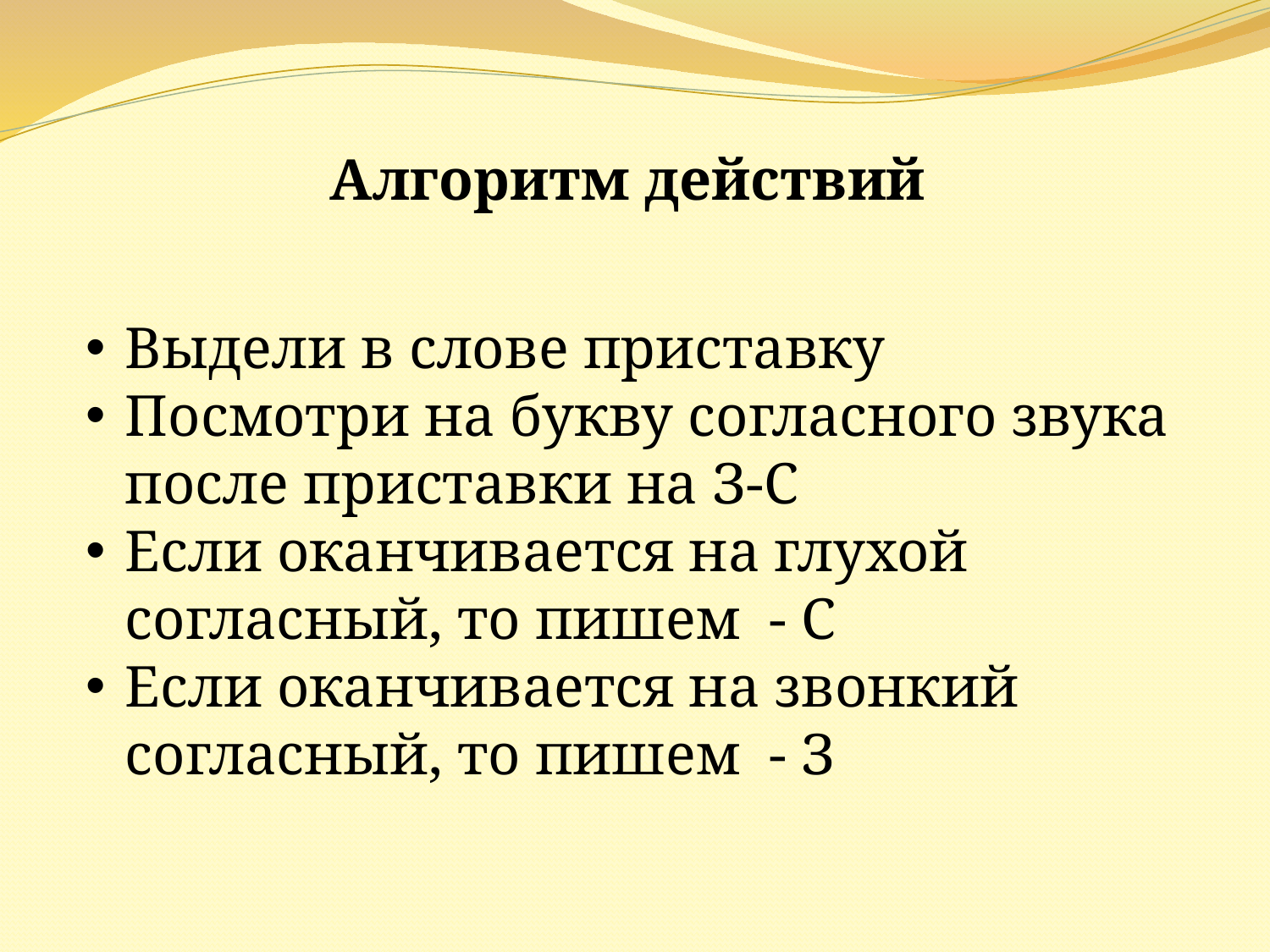

Алгоритм действий
Выдели в слове приставку
Посмотри на букву согласного звука после приставки на З-С
Если оканчивается на глухой согласный, то пишем  - С
Если оканчивается на звонкий согласный, то пишем  - З